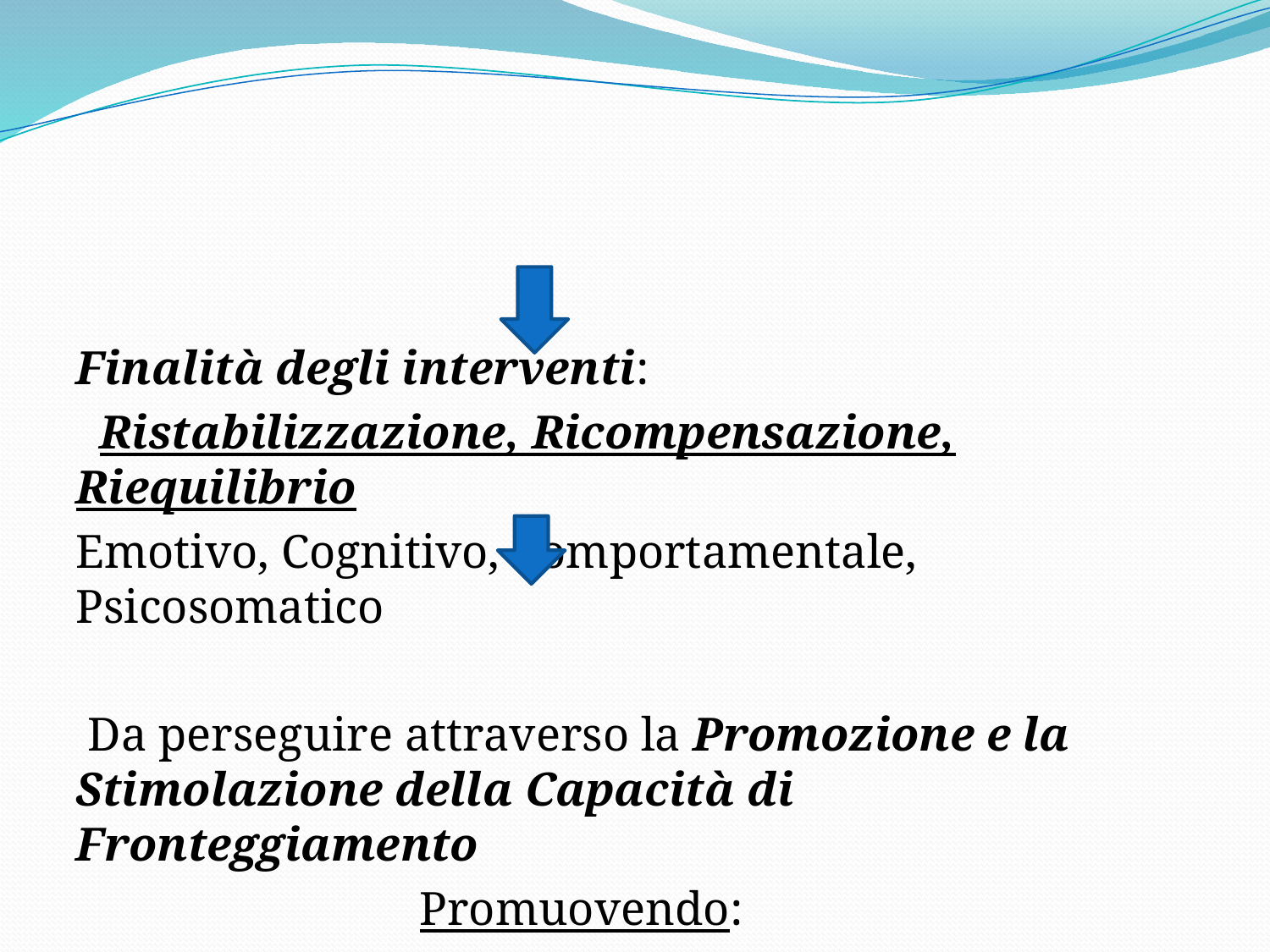

#

Finalità degli interventi:
  Ristabilizzazione, Ricompensazione, Riequilibrio
Emotivo, Cognitivo, Comportamentale, Psicosomatico

 Da perseguire attraverso la Promozione e la         Stimolazione della Capacità di Fronteggiamento
                             Promuovendo: